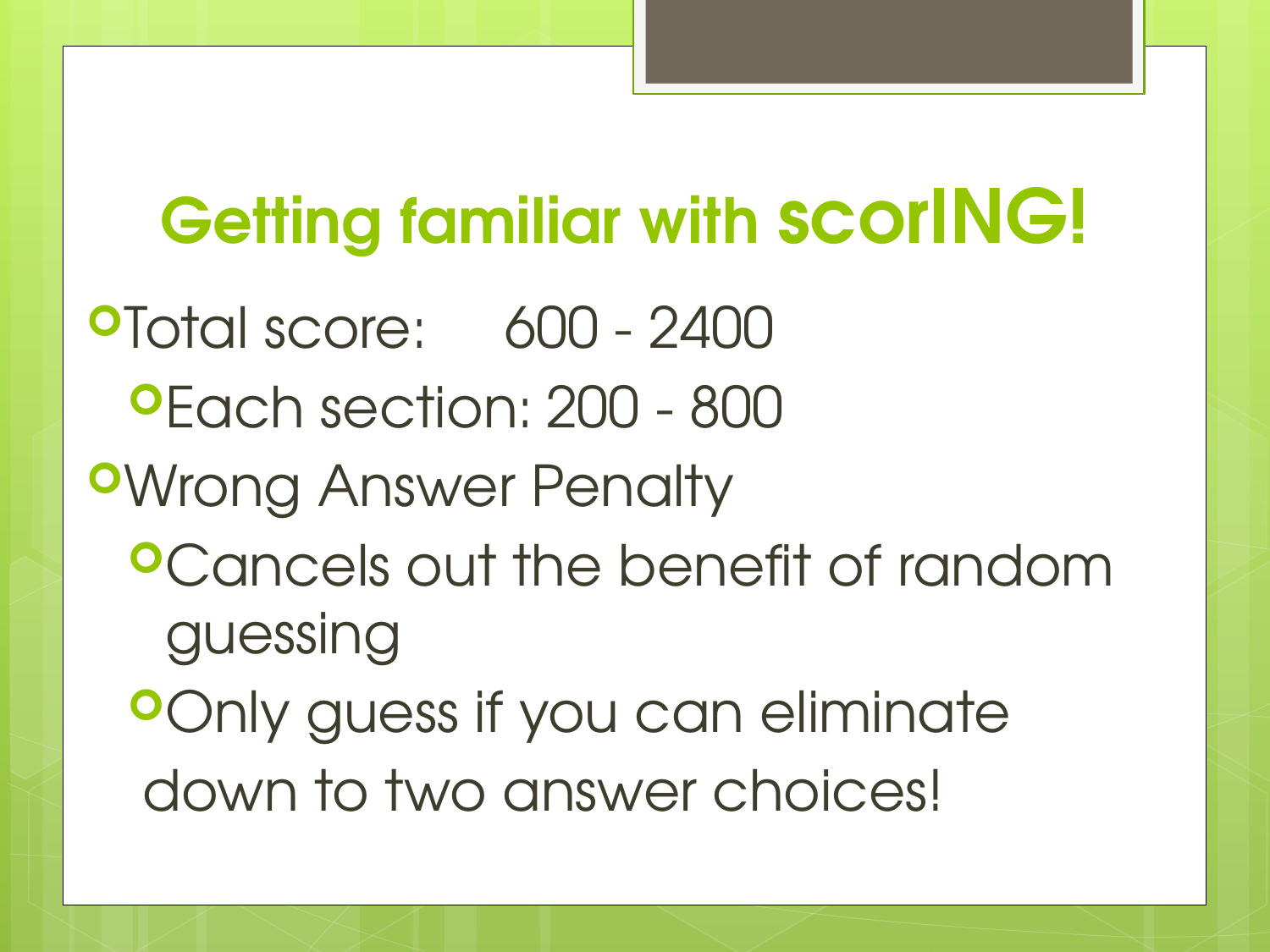

# Getting familiar with scorING!
Total score:	600 - 2400
Each section:	200 - 800
Wrong Answer Penalty
Cancels out the benefit of random guessing
Only guess if you can eliminate
 down to two answer choices!